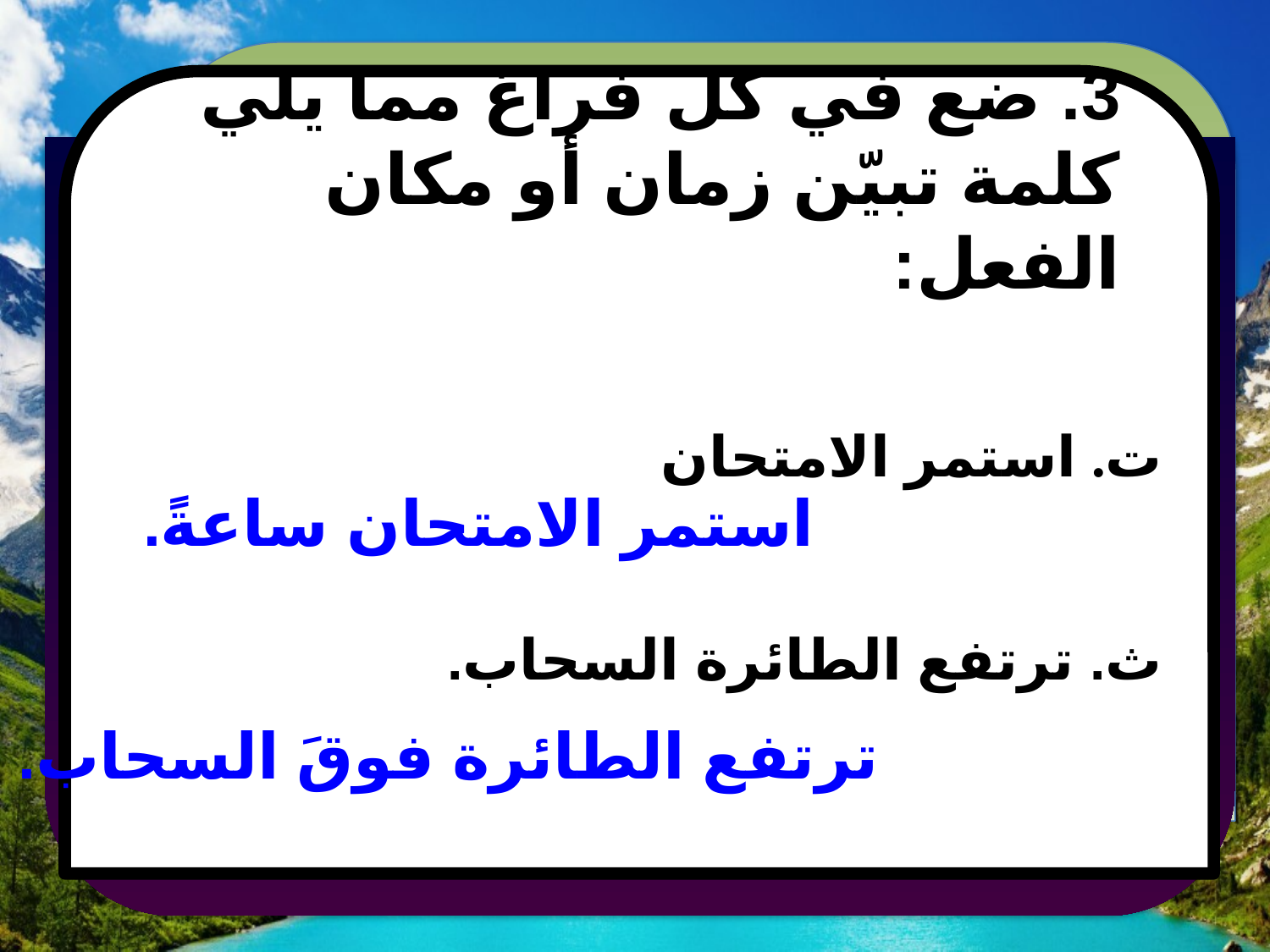

3. ضع في كل فراغ مما يلي كلمة تبيّن زمان أو مكان الفعل:
ت. استمر الامتحان
استمر الامتحان ساعةً.
ث. ترتفع الطائرة السحاب.
ترتفع الطائرة فوقَ السحاب.